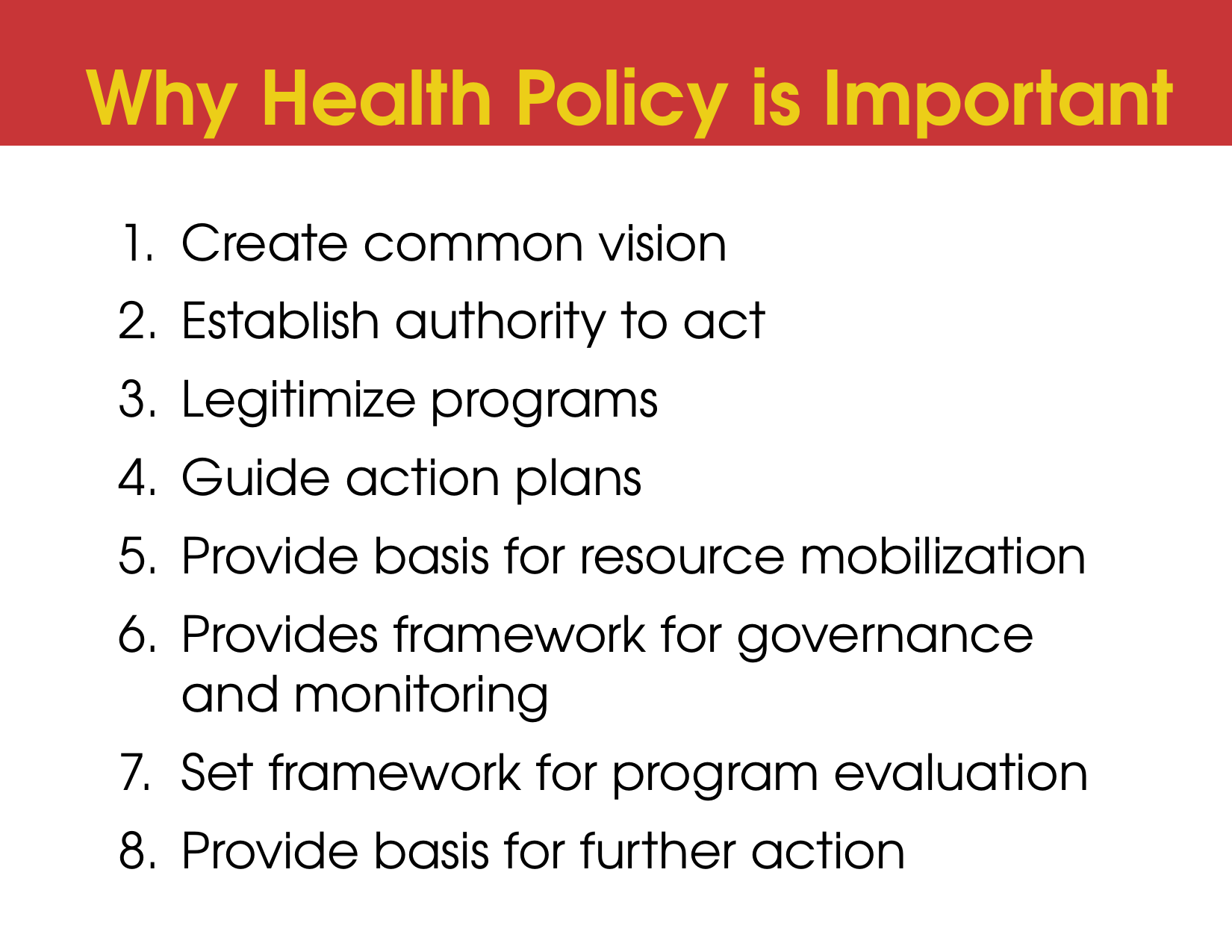

# Why Health Policy is Important
Create common vision
Establish authority to act
Legitimize programs
Guide action plans
Provide basis for resource mobilization
Provides framework for governance
and monitoring
Set framework for program evaluation
Provide basis for further action